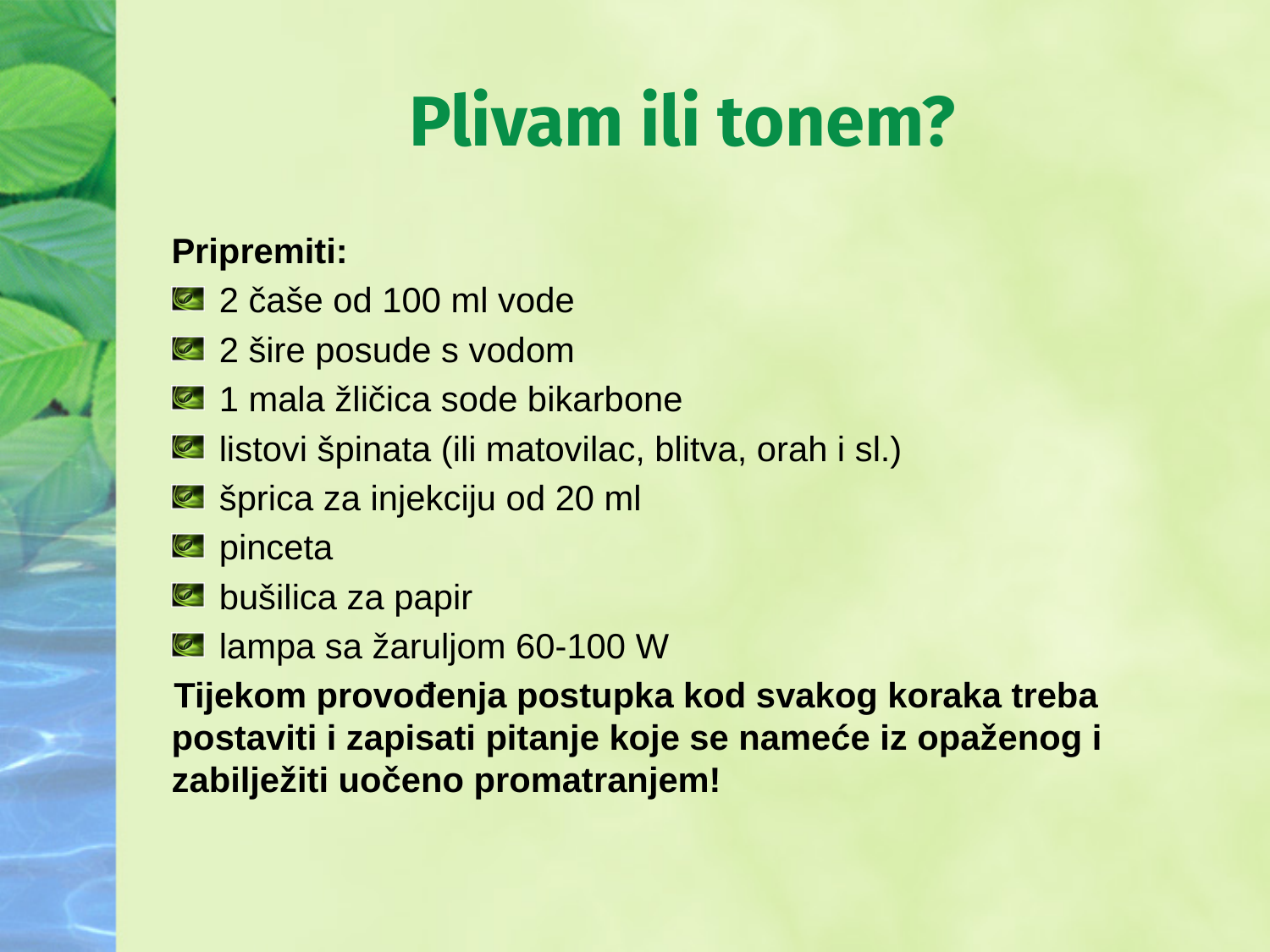

# Plivam ili tonem?
Pripremiti:
2 čaše od 100 ml vode
2 šire posude s vodom
1 mala žličica sode bikarbone
listovi špinata (ili matovilac, blitva, orah i sl.)
šprica za injekciju od 20 ml
pinceta
bušilica za papir
lampa sa žaruljom 60-100 W
Tijekom provođenja postupka kod svakog koraka treba postaviti i zapisati pitanje koje se nameće iz opaženog i zabilježiti uočeno promatranjem!